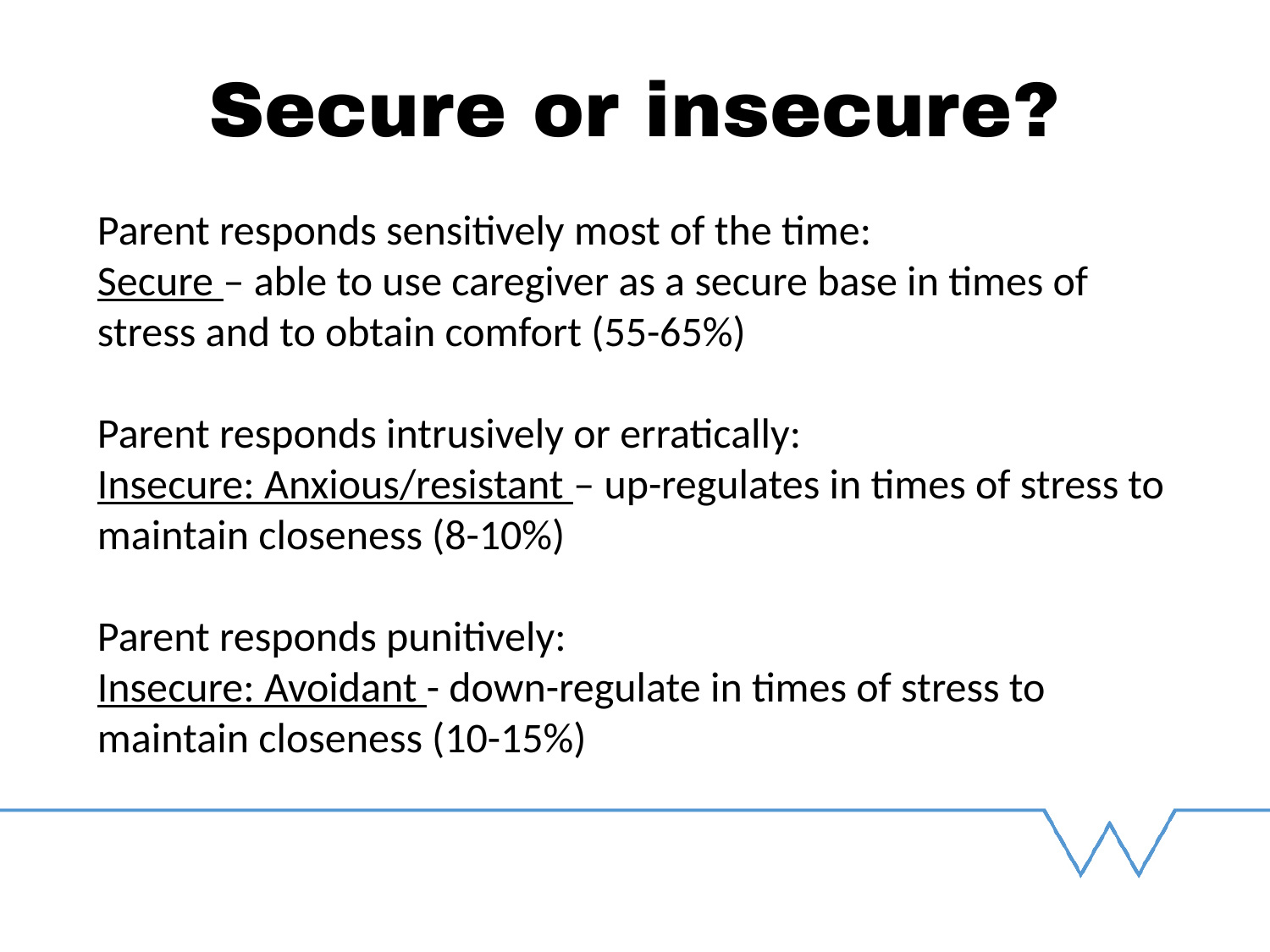

# Secure or insecure?
Parent responds sensitively most of the time:
Secure – able to use caregiver as a secure base in times of stress and to obtain comfort (55-65%)

Parent responds intrusively or erratically:
Insecure: Anxious/resistant – up-regulates in times of stress to maintain closeness (8-10%)

Parent responds punitively:
Insecure: Avoidant - down-regulate in times of stress to maintain closeness (10-15%)